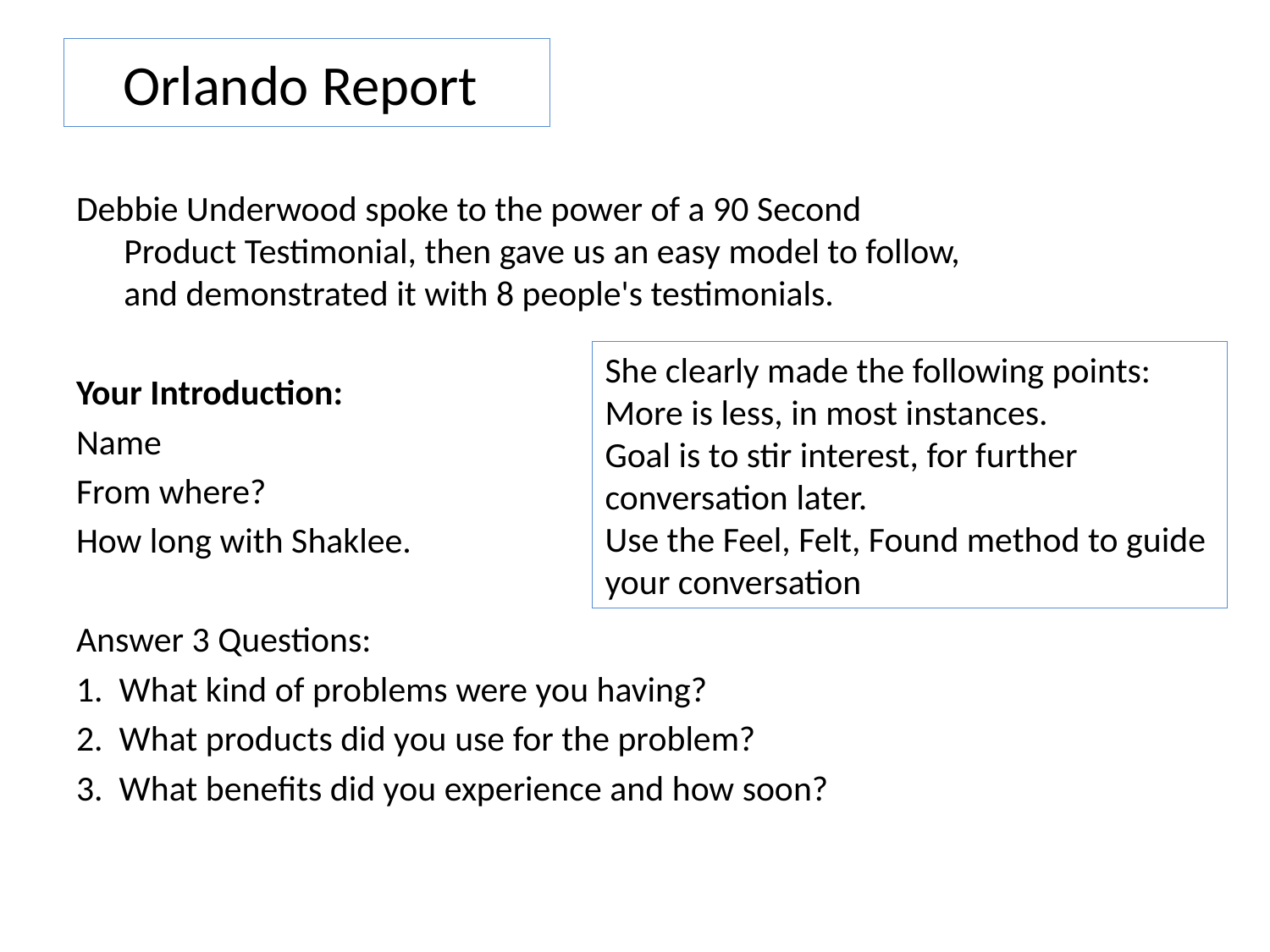

# Orlando Report
Debbie Underwood spoke to the power of a 90 Second Product Testimonial, then gave us an easy model to follow, and demonstrated it with 8 people's testimonials.

Your Introduction:
Name
From where?
How long with Shaklee.

Answer 3 Questions:
1.  What kind of problems were you having?
2.  What products did you use for the problem?
3.  What benefits did you experience and how soon?

She clearly made the following points:
More is less, in most instances.
Goal is to stir interest, for further conversation later.
Use the Feel, Felt, Found method to guide your conversation